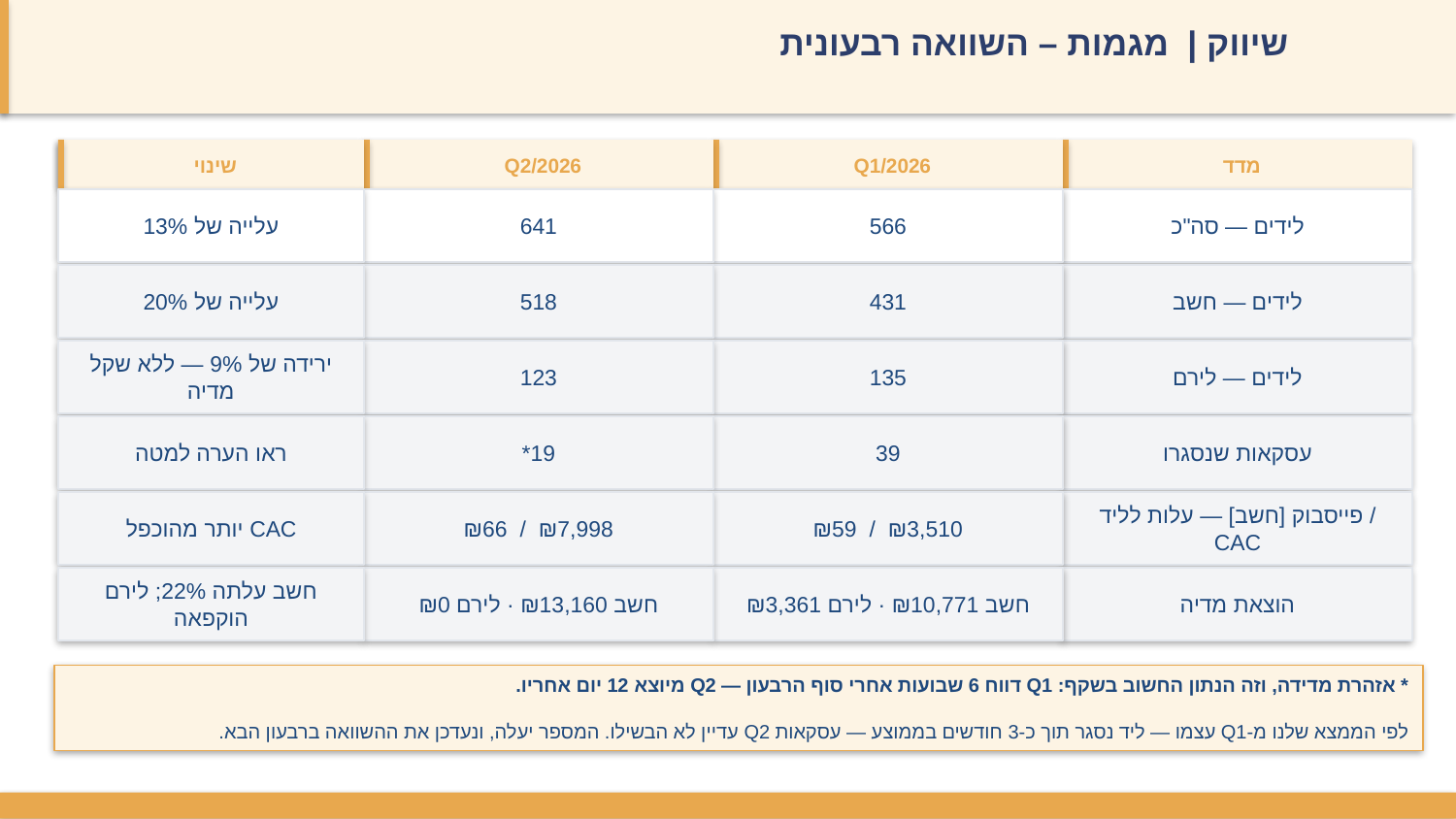

שיווק |  מגמות – השוואה רבעונית

שינוי
Q2/2026
Q1/2026
מדד
עלייה של 13%
641
566
לידים — סה"כ
עלייה של 20%
518
431
לידים — חשב
ירידה של 9% — ללא שקל מדיה
123
135
לידים — לירם
ראו הערה למטה
*19
39
עסקאות שנסגרו
CAC יותר מהוכפל
₪66  /  ₪7,998
₪59  /  ₪3,510
פייסבוק [חשב] — עלות לליד / CAC
חשב עלתה 22%; לירם הוקפאה
חשב ₪13,160 · לירם ₪0
חשב ₪10,771 · לירם ₪3,361
הוצאת מדיה
* אזהרת מדידה, וזה הנתון החשוב בשקף: Q1 דווח 6 שבועות אחרי סוף הרבעון — Q2 מיוצא 12 יום אחריו.
לפי הממצא שלנו מ-Q1 עצמו — ליד נסגר תוך כ-3 חודשים בממוצע — עסקאות Q2 עדיין לא הבשילו. המספר יעלה, ונעדכן את ההשוואה ברבעון הבא.